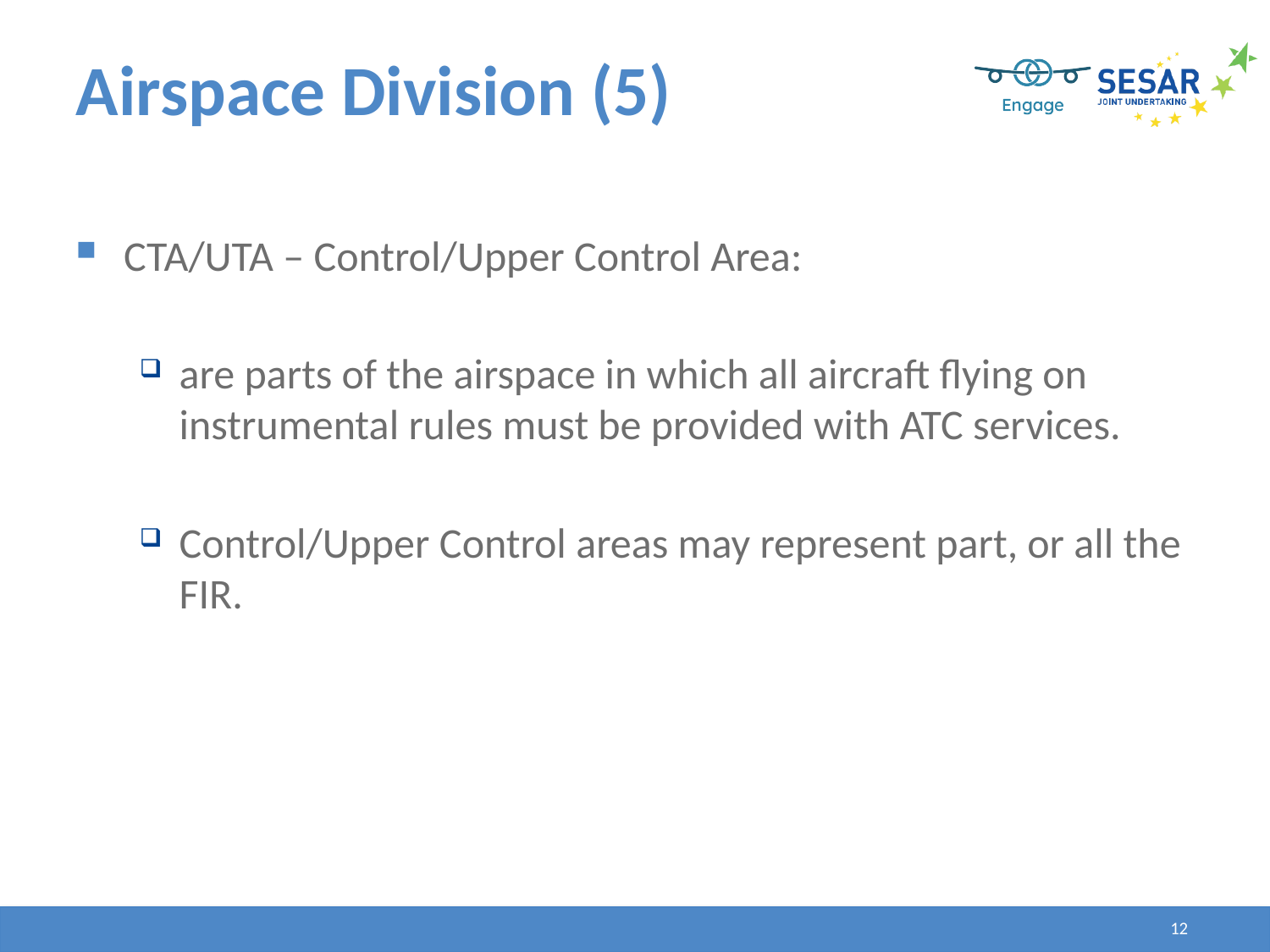

Airspace Division (5)
CTA/UTA – Control/Upper Control Area:

are parts of the airspace in which all aircraft flying on instrumental rules must be provided with ATC services.

Control/Upper Control areas may represent part, or all the FIR.
12